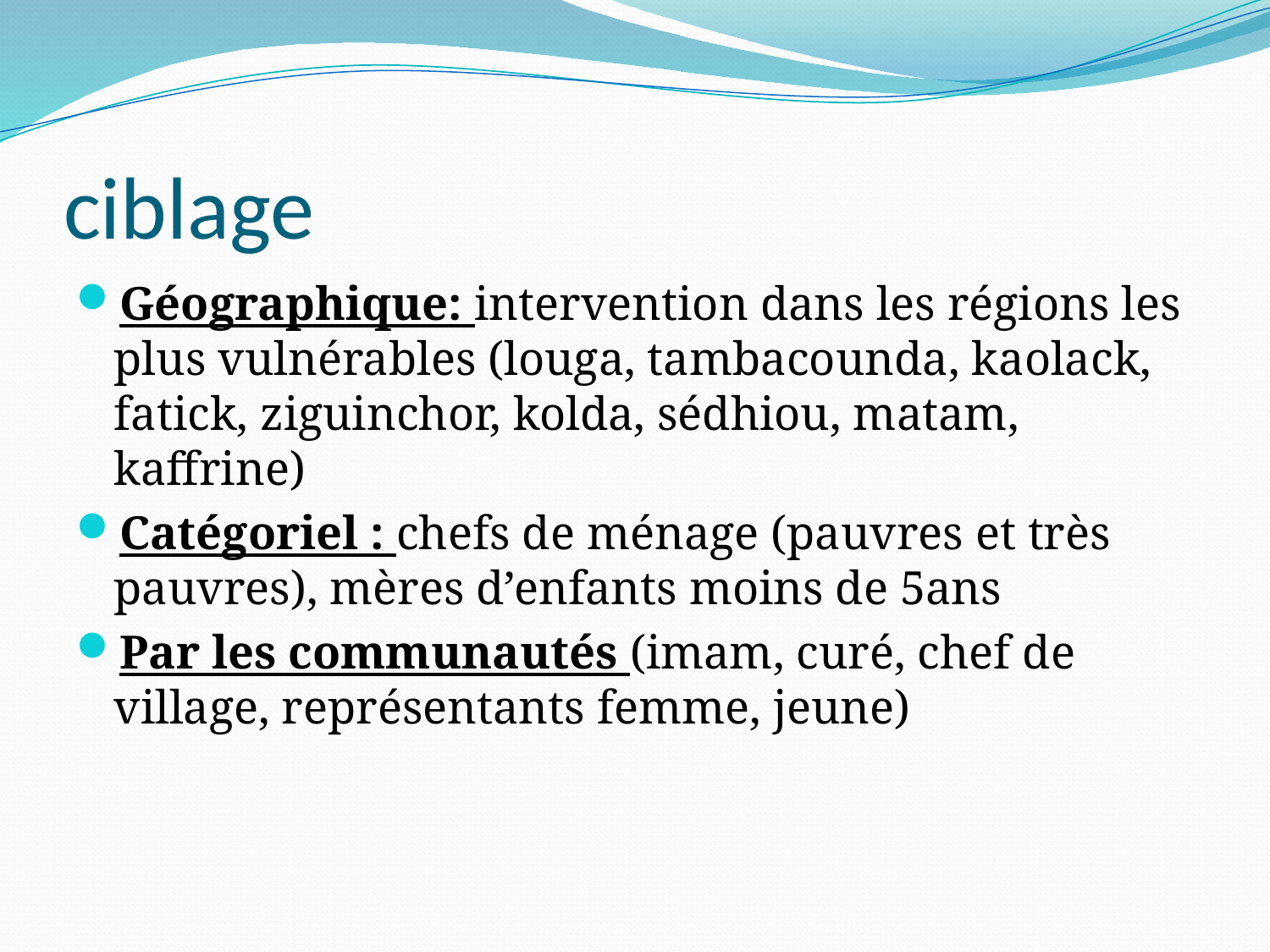

# ciblage
Géographique: intervention dans les régions les plus vulnérables (louga, tambacounda, kaolack, fatick, ziguinchor, kolda, sédhiou, matam, kaffrine)
Catégoriel : chefs de ménage (pauvres et très pauvres), mères d’enfants moins de 5ans
Par les communautés (imam, curé, chef de village, représentants femme, jeune)